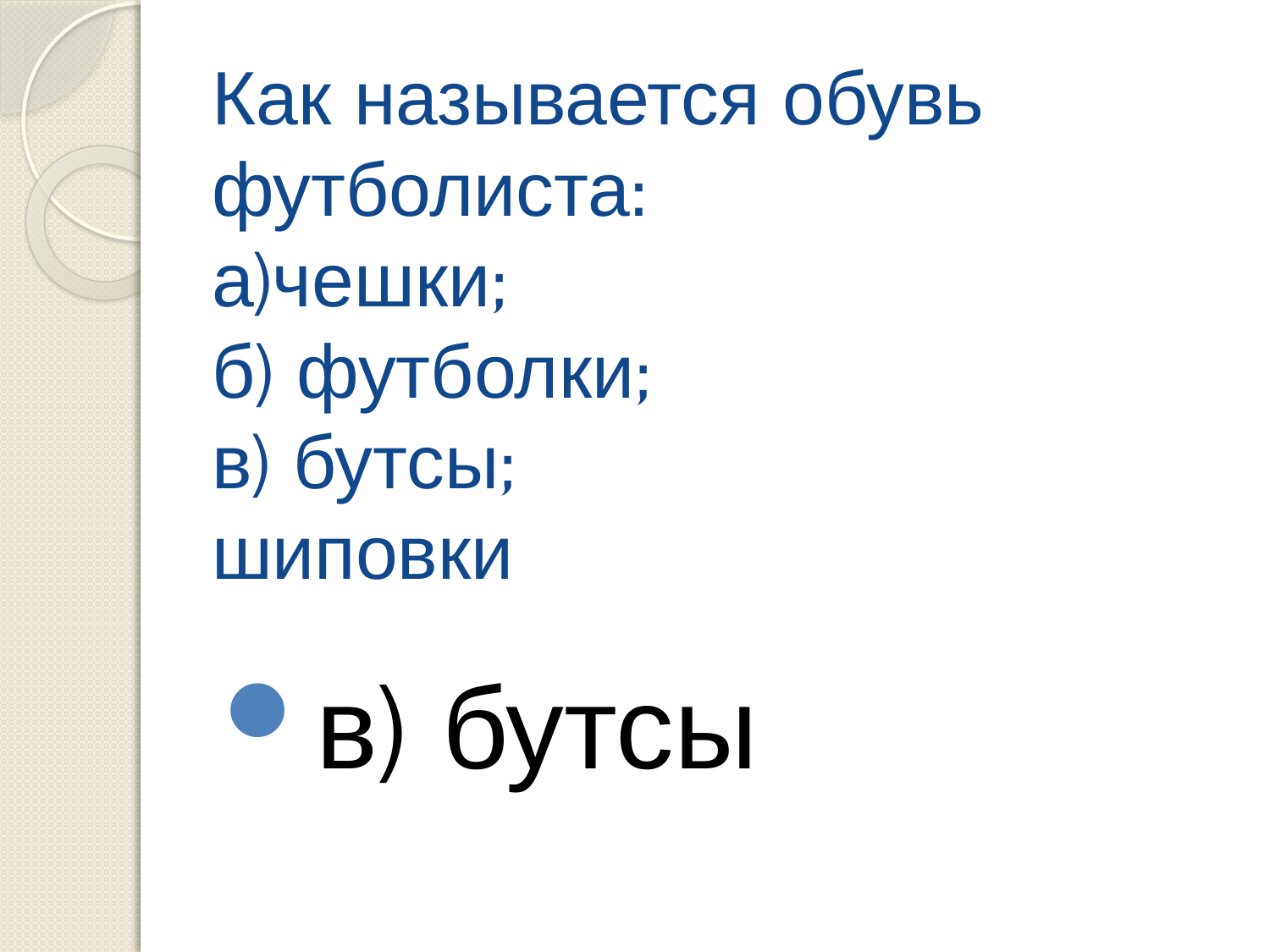

# Как называется обувь футболиста: а)чешки; б) футболки; в) бутсы; шиповки
в) бутсы